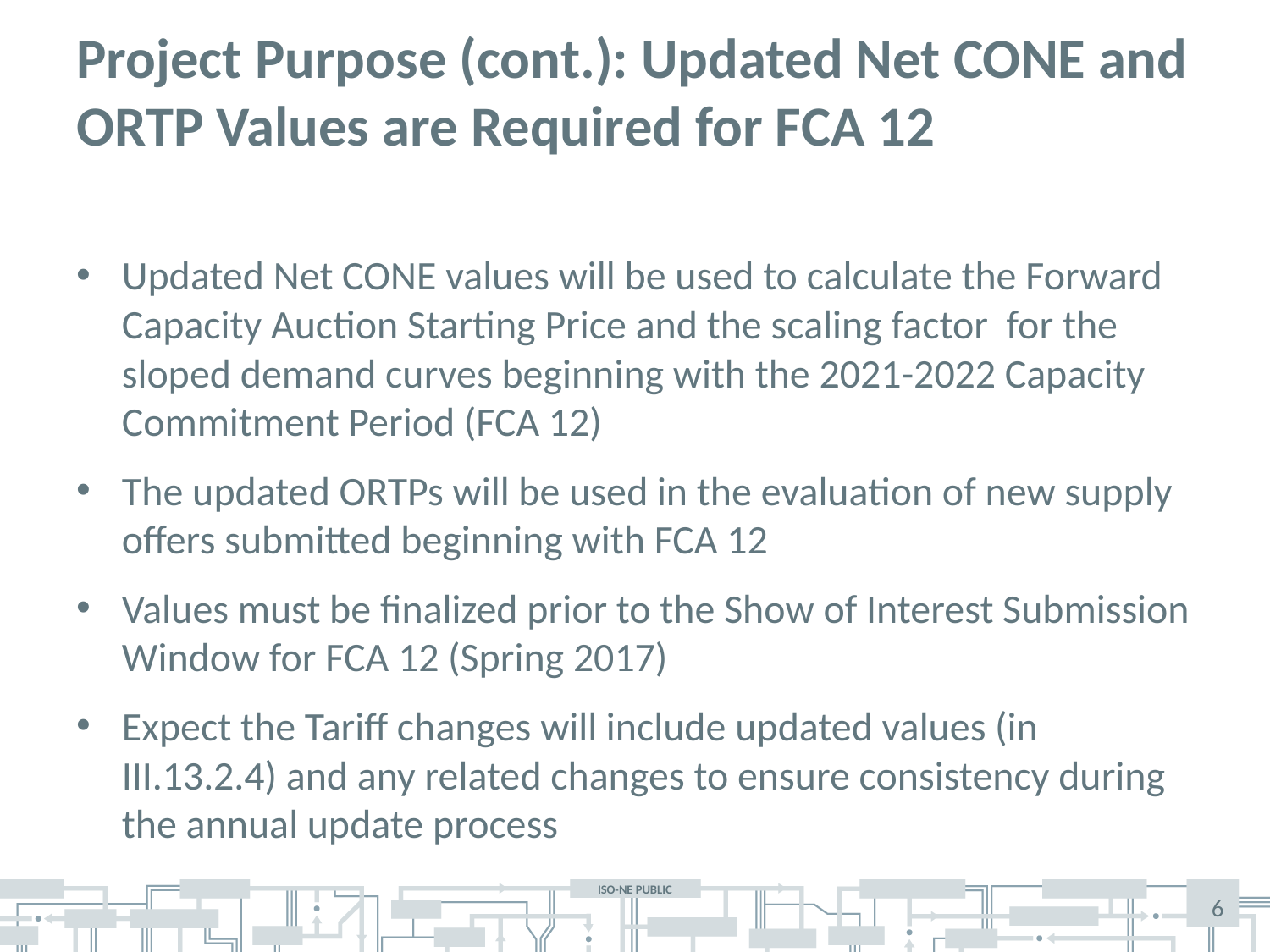

# Project Purpose (cont.): Updated Net CONE and ORTP Values are Required for FCA 12
Updated Net CONE values will be used to calculate the Forward Capacity Auction Starting Price and the scaling factor  for the sloped demand curves beginning with the 2021-2022 Capacity Commitment Period (FCA 12)
The updated ORTPs will be used in the evaluation of new supply offers submitted beginning with FCA 12
Values must be finalized prior to the Show of Interest Submission Window for FCA 12 (Spring 2017)
Expect the Tariff changes will include updated values (in III.13.2.4) and any related changes to ensure consistency during the annual update process
6